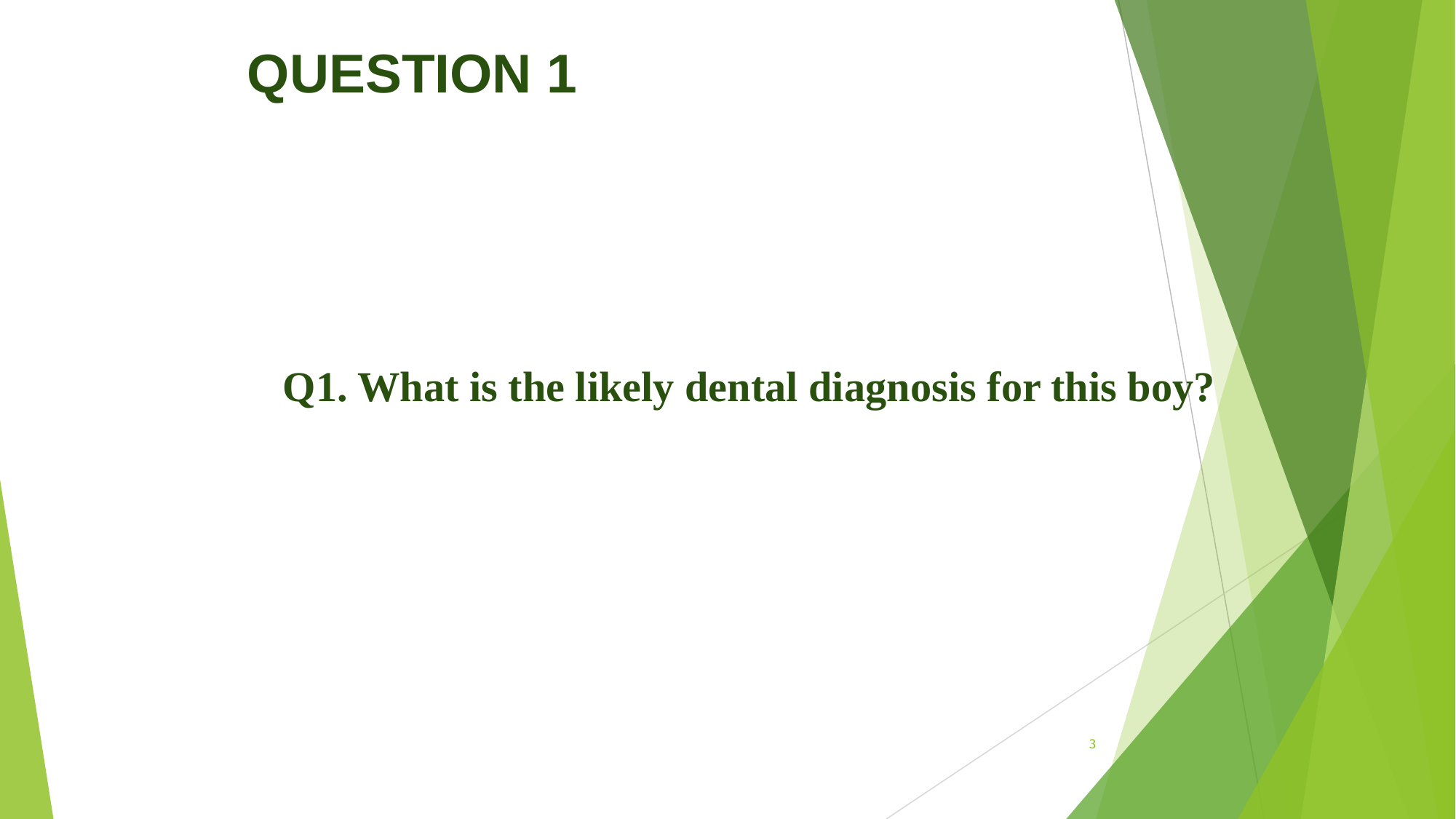

# QUESTION 1

Q1. What is the likely dental diagnosis for this boy?
3